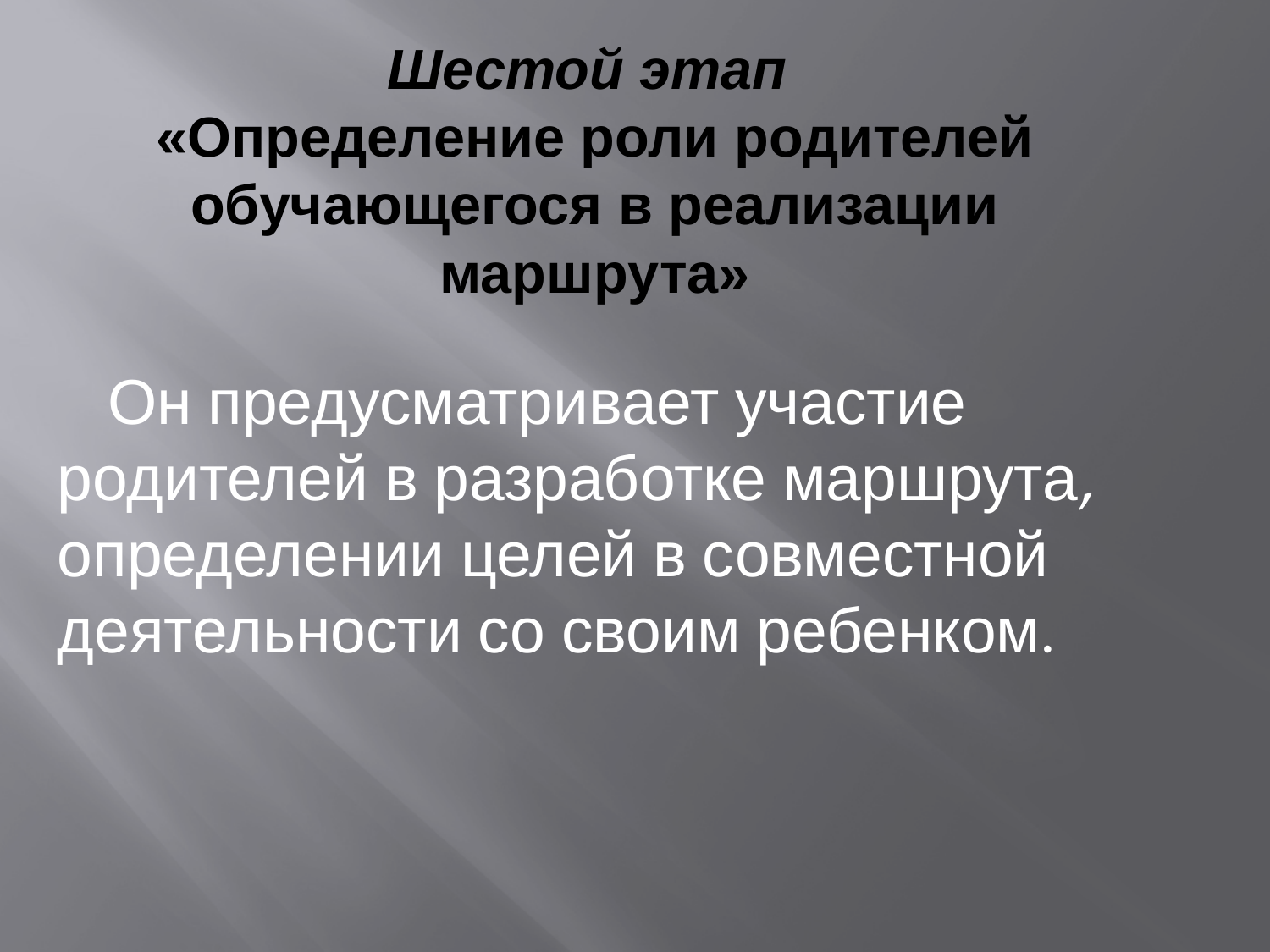

# Шестой этап «Определение роли родителей обучающегося в реализации маршрута»

Он предусматривает участие родителей в разработке маршрута, определении целей в совместной деятельности со своим ребенком.